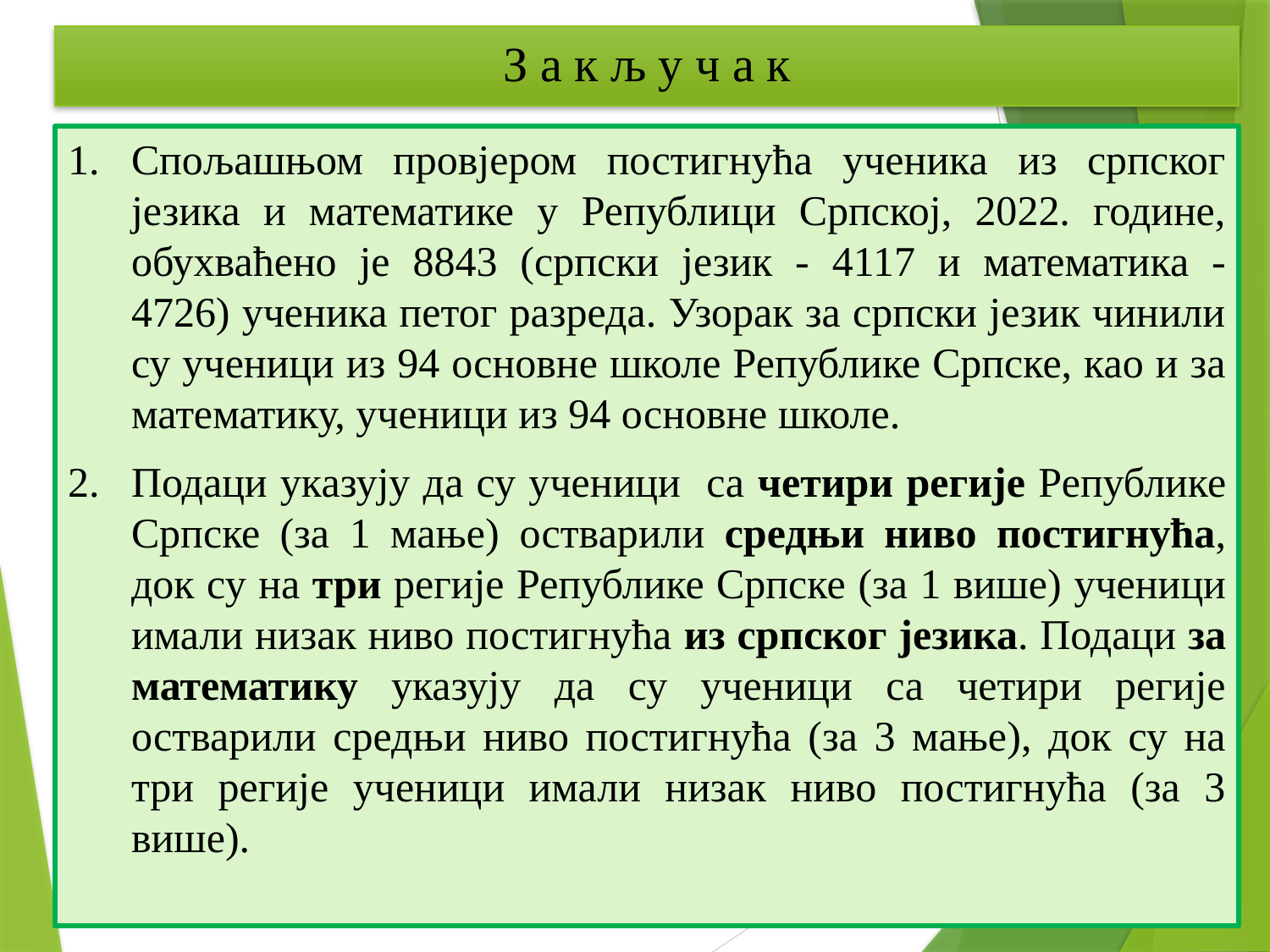

# З а к љ у ч а к
Спољашњом провјером постигнућа ученика из српског језика и математике у Републици Српској, 2022. године, обухваћено је 8843 (српски језик - 4117 и математика - 4726) ученика петог разреда. Узорак за српски језик чинили су ученици из 94 основне школе Републике Српске, као и за математику, ученици из 94 основне школе.
Подаци указују да су ученици  са четири регије Републике Српске (за 1 мање) остварили средњи ниво постигнућа, док су на три регије Републике Српске (за 1 више) ученици имали низак ниво постигнућа из српског језика. Подаци за математику указују да су ученици са четири регије остварили средњи ниво постигнућа (за 3 мање), док су на три регије ученици имали низак ниво постигнућа (за 3 више).

28